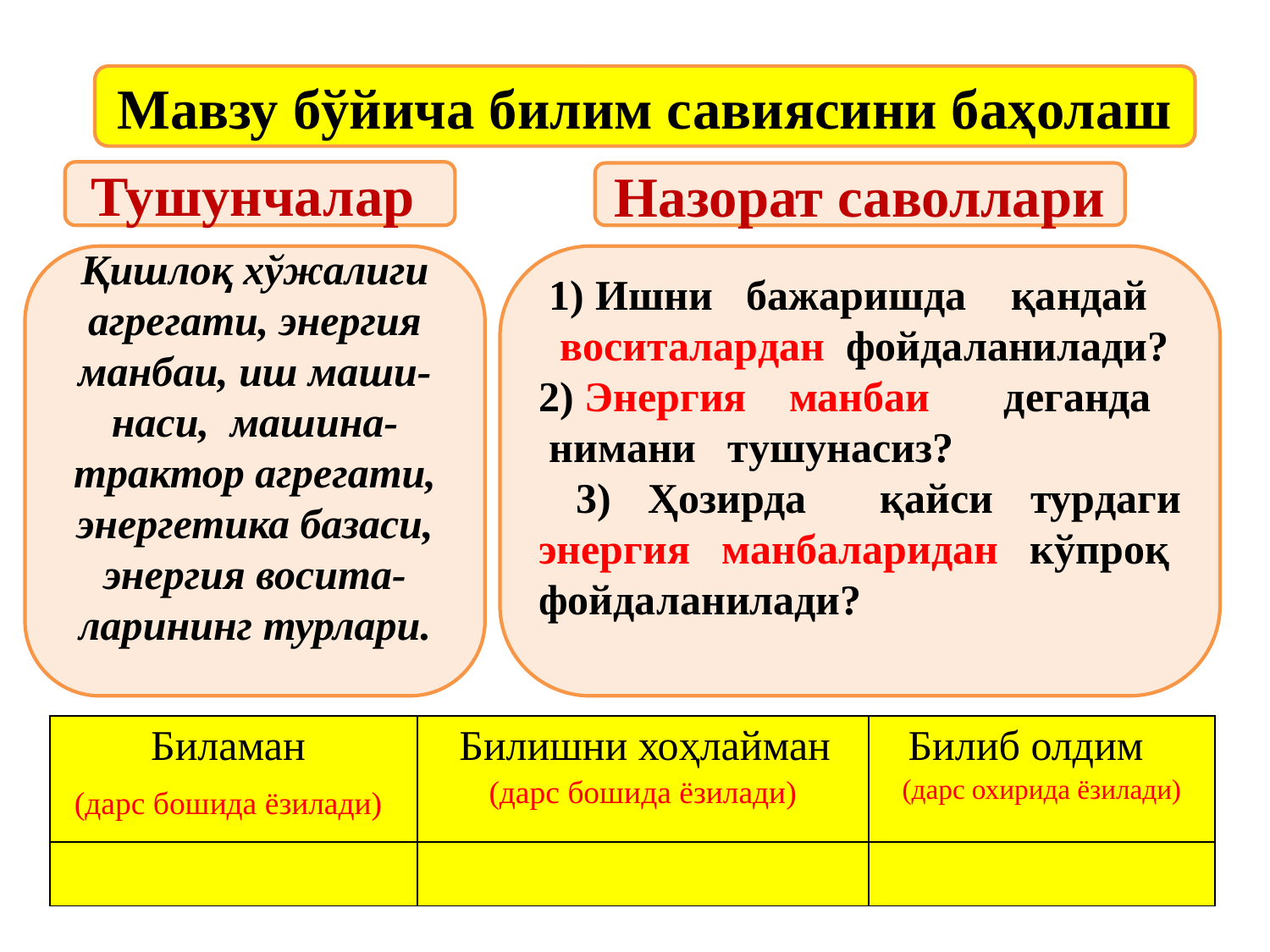

Мавзу бўйича билим савиясини баҳолаш
Тушунчалар
Назорат саволлари
 1) Ишни   бажаришда    қандай
  воситалардан  фойдаланилади?
2) Энергия    манбаи       деганда
 нимани   тушунасиз?
 3) Ҳозирда  қайси турдаги энергия   манбаларидан   кўпроқ
фойдаланилади?

Қишлоқ хўжалиги агрегати, энергия манбаи, иш маши-наси,  машина-трактор агрегати, энергетика базаси, энергия восита-ларининг турлари.

| Биламан (дарс бошида ёзилади) | Билишни хоҳлайман (дарс бошида ёзилади) | Билиб олдим (дарс охирида ёзилади) |
| --- | --- | --- |
|  |  |  |